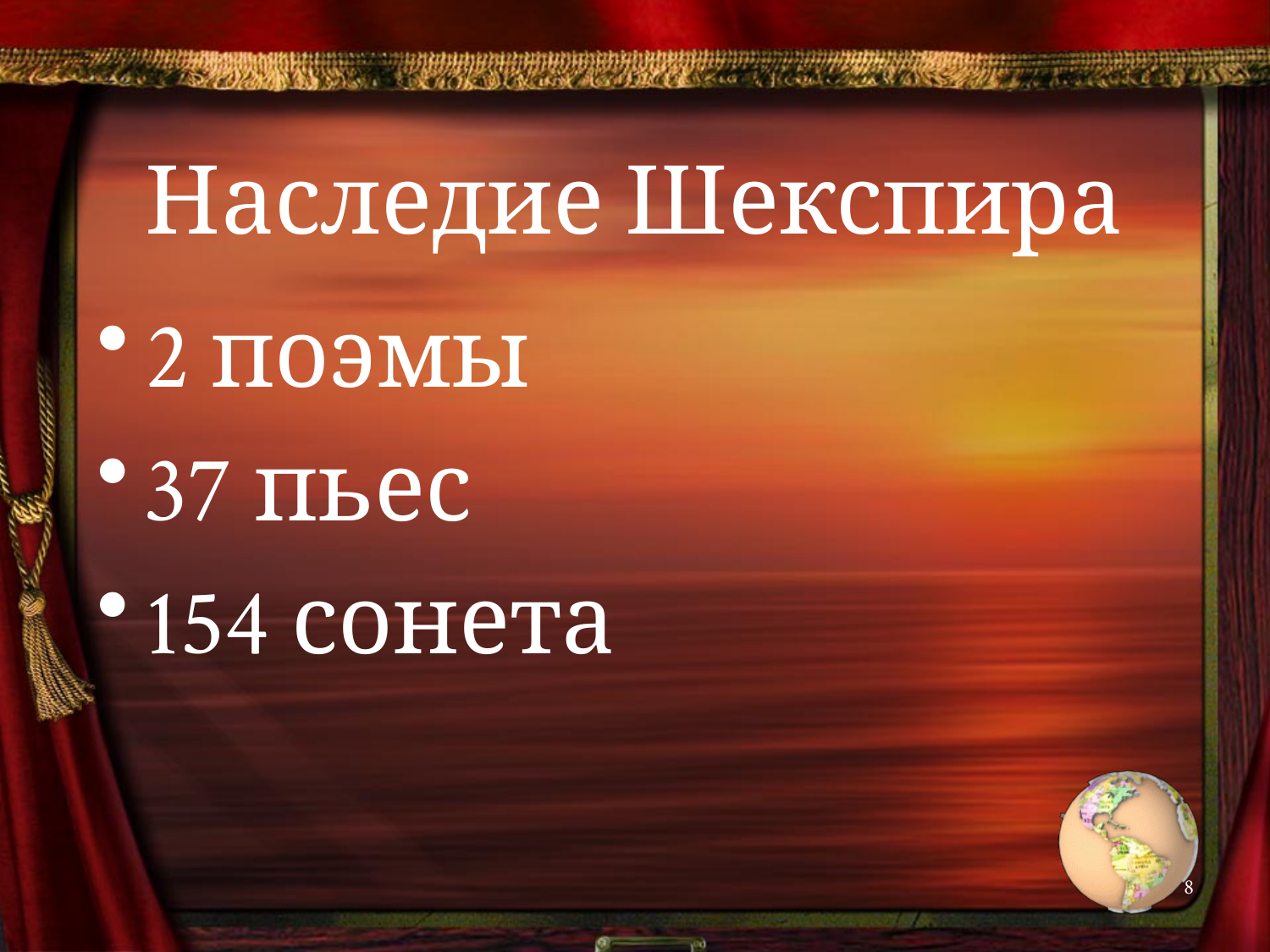

# Наследие Шекспира
2 поэмы
37 пьес
154 сонета
8